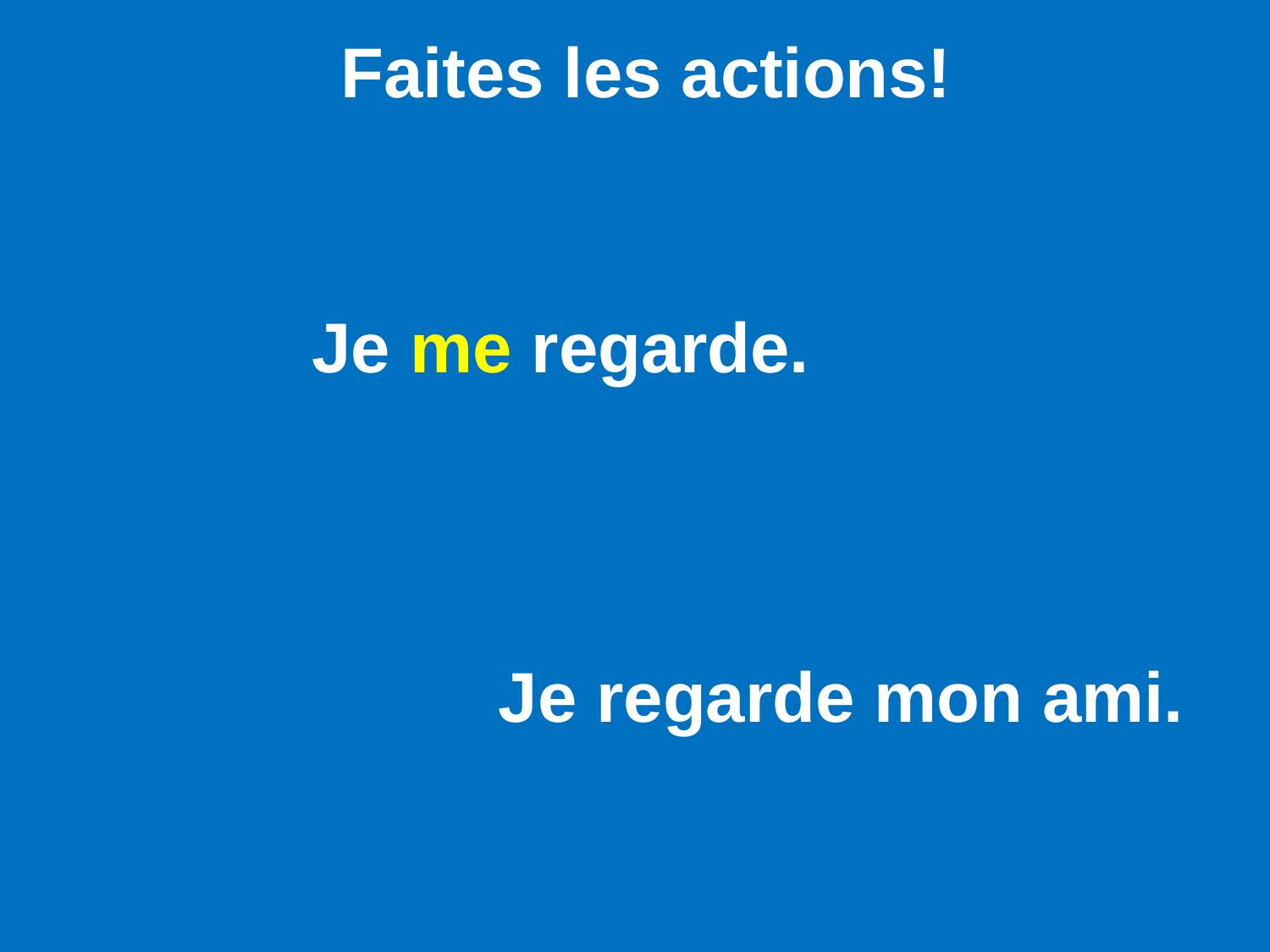

Faites les actions!
Je me regarde.
Je regarde mon ami.